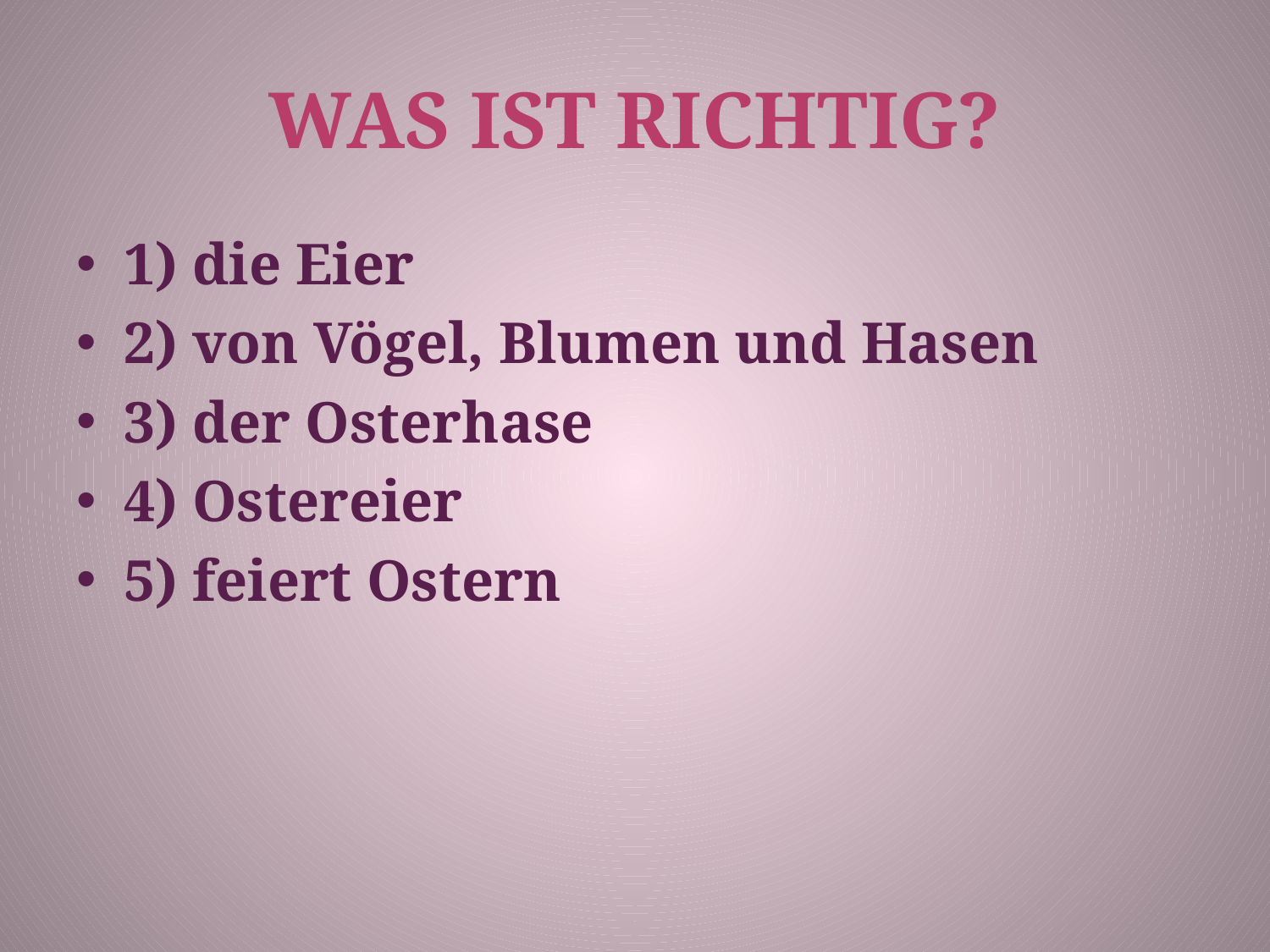

# Was ist richtig?
1) die Eier
2) von Vögel, Blumen und Hasen
3) der Osterhase
4) Ostereier
5) feiert Ostern